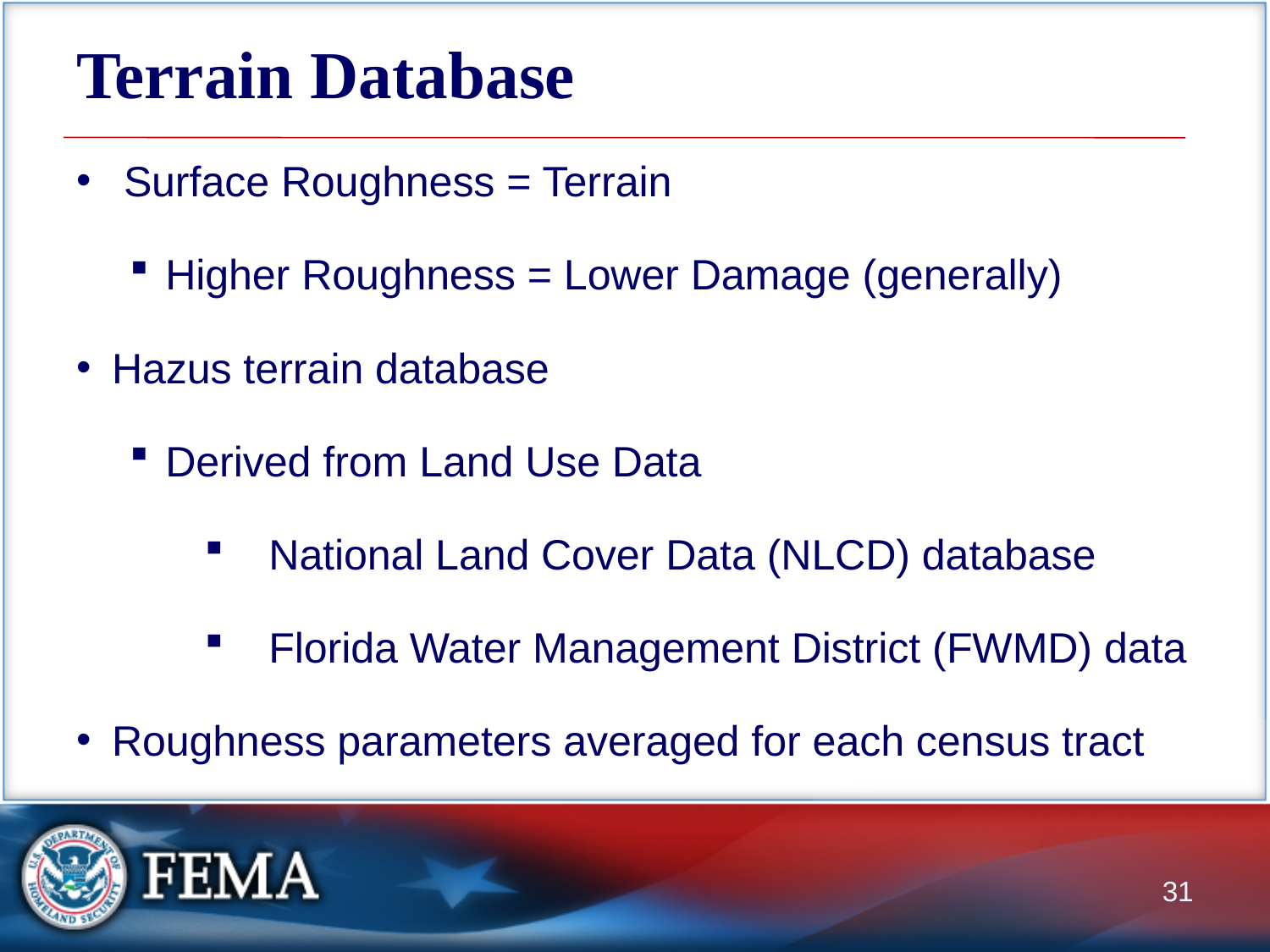

# Terrain Database
 Surface Roughness = Terrain
Higher Roughness = Lower Damage (generally)
Hazus terrain database
Derived from Land Use Data
National Land Cover Data (NLCD) database
Florida Water Management District (FWMD) data
Roughness parameters averaged for each census tract
31